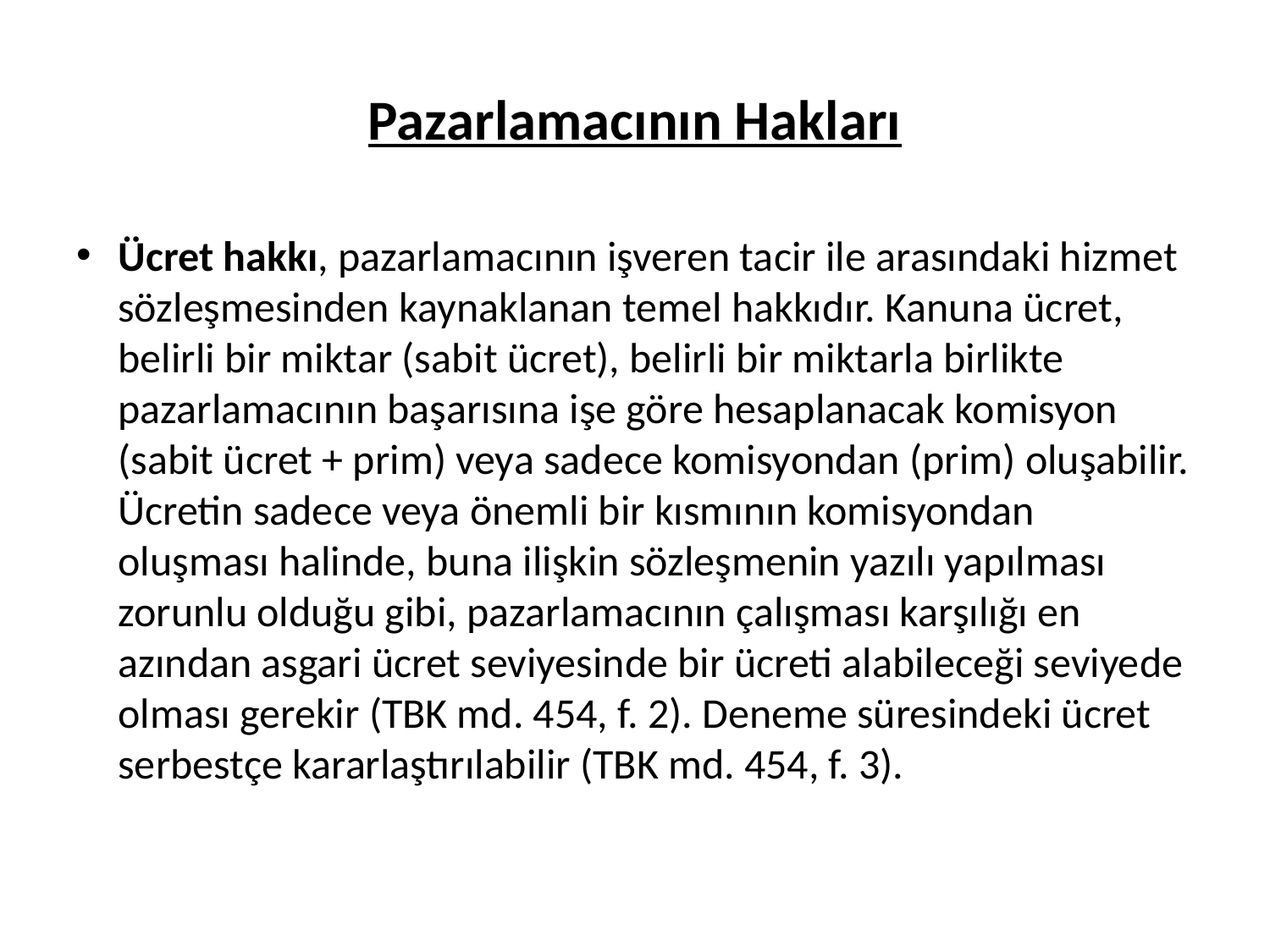

# Pazarlamacının Hakları
Ücret hakkı, pazarlamacının işveren tacir ile arasındaki hizmet sözleşmesinden kaynaklanan temel hakkıdır. Kanuna ücret, belirli bir miktar (sabit ücret), belirli bir miktarla birlikte pazarlamacının başarısına işe göre hesaplanacak komisyon (sabit ücret + prim) veya sadece komisyondan (prim) oluşabilir. Ücretin sadece veya önemli bir kısmının komisyondan oluşması halinde, buna ilişkin sözleşmenin yazılı yapılması zorunlu olduğu gibi, pazarlamacının çalışması karşılığı en azından asgari ücret seviyesinde bir ücreti alabileceği seviyede olması gerekir (TBK md. 454, f. 2). Deneme süresindeki ücret serbestçe kararlaştırılabilir (TBK md. 454, f. 3).